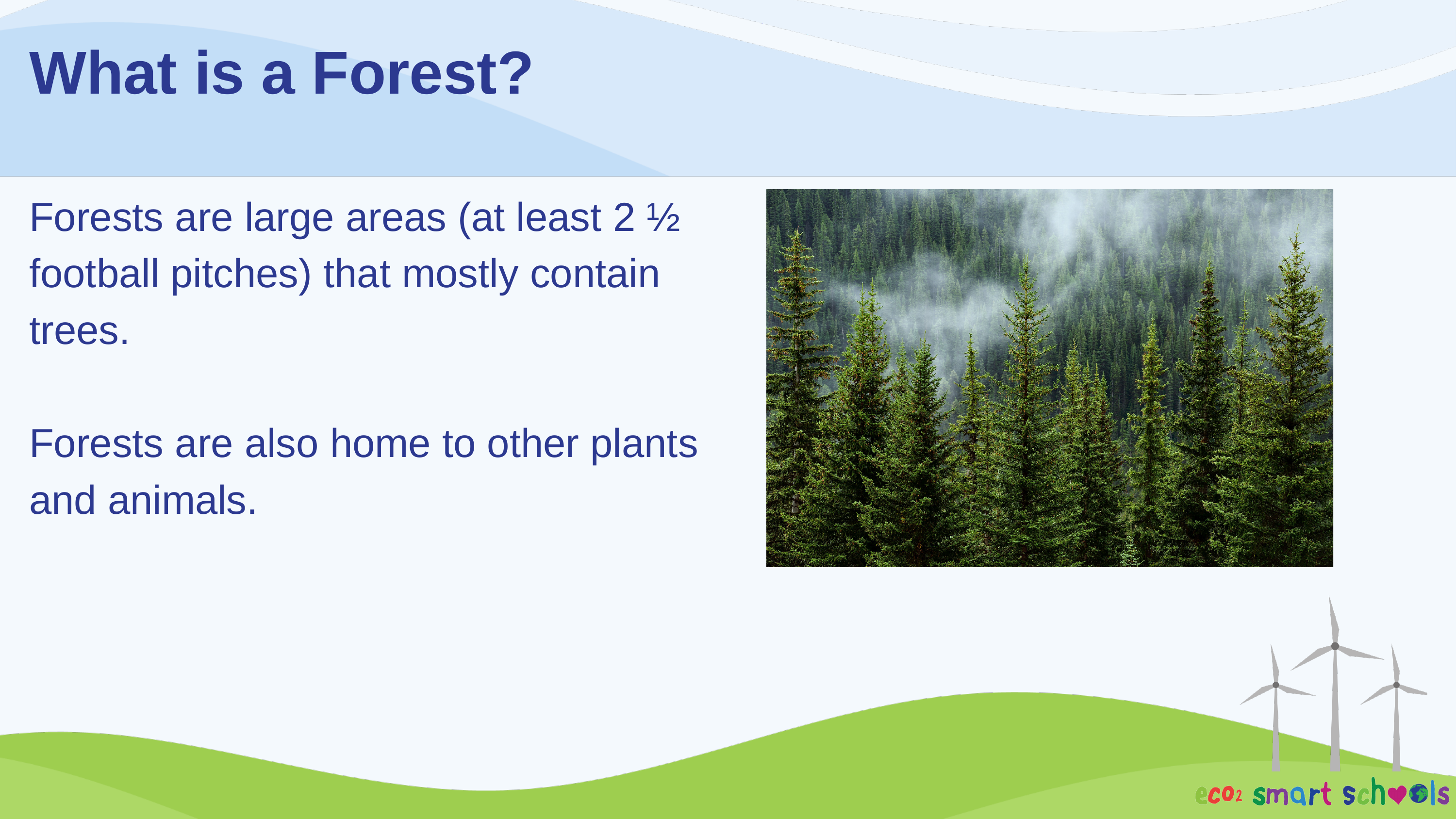

What is a Forest?
Forests are large areas (at least 2 ½ football pitches) that mostly contain trees.

Forests are also home to other plants and animals.